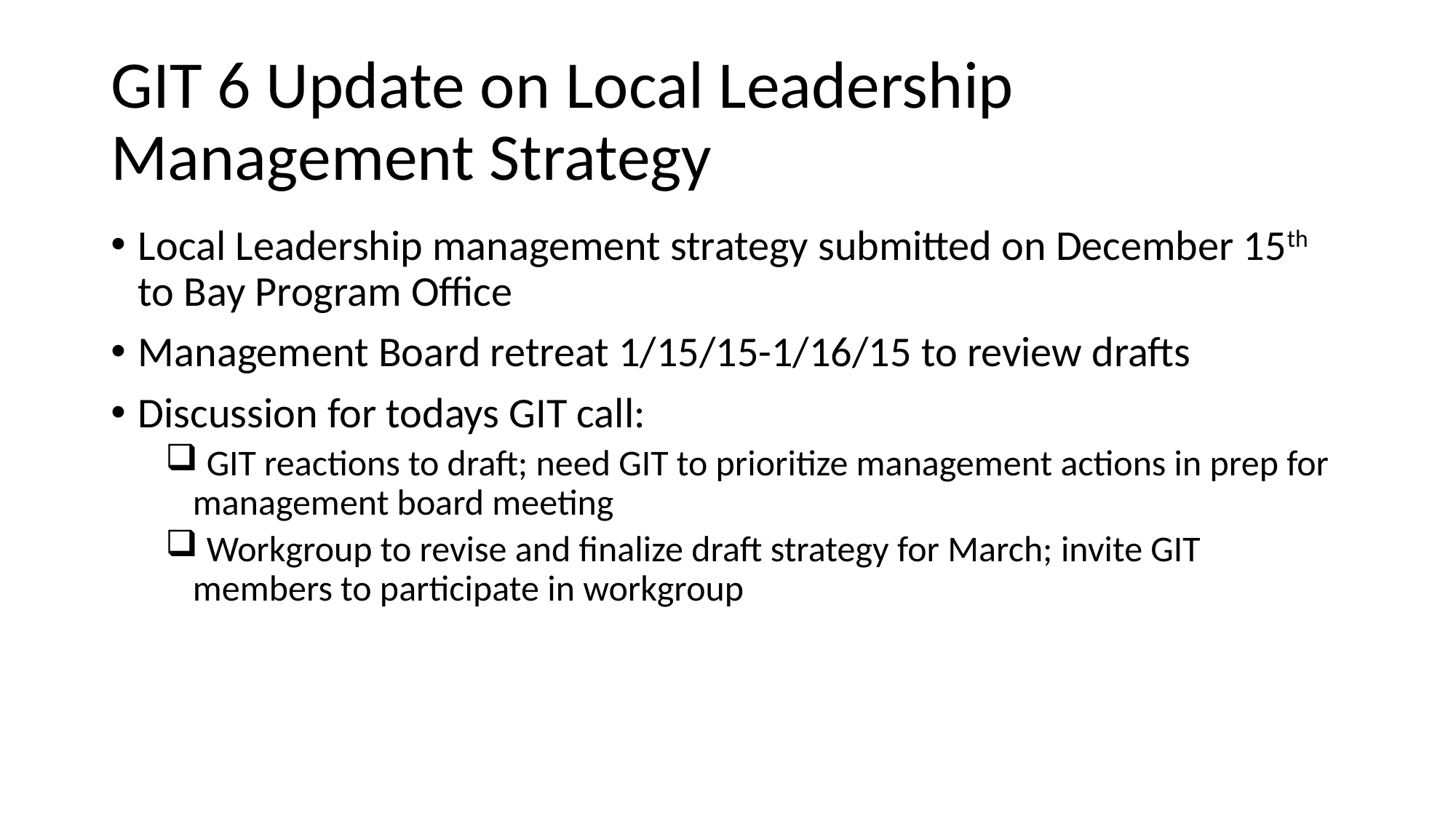

# GIT 6 Update on Local Leadership Management Strategy
Local Leadership management strategy submitted on December 15th to Bay Program Office
Management Board retreat 1/15/15-1/16/15 to review drafts
Discussion for todays GIT call:
 GIT reactions to draft; need GIT to prioritize management actions in prep for management board meeting
 Workgroup to revise and finalize draft strategy for March; invite GIT members to participate in workgroup